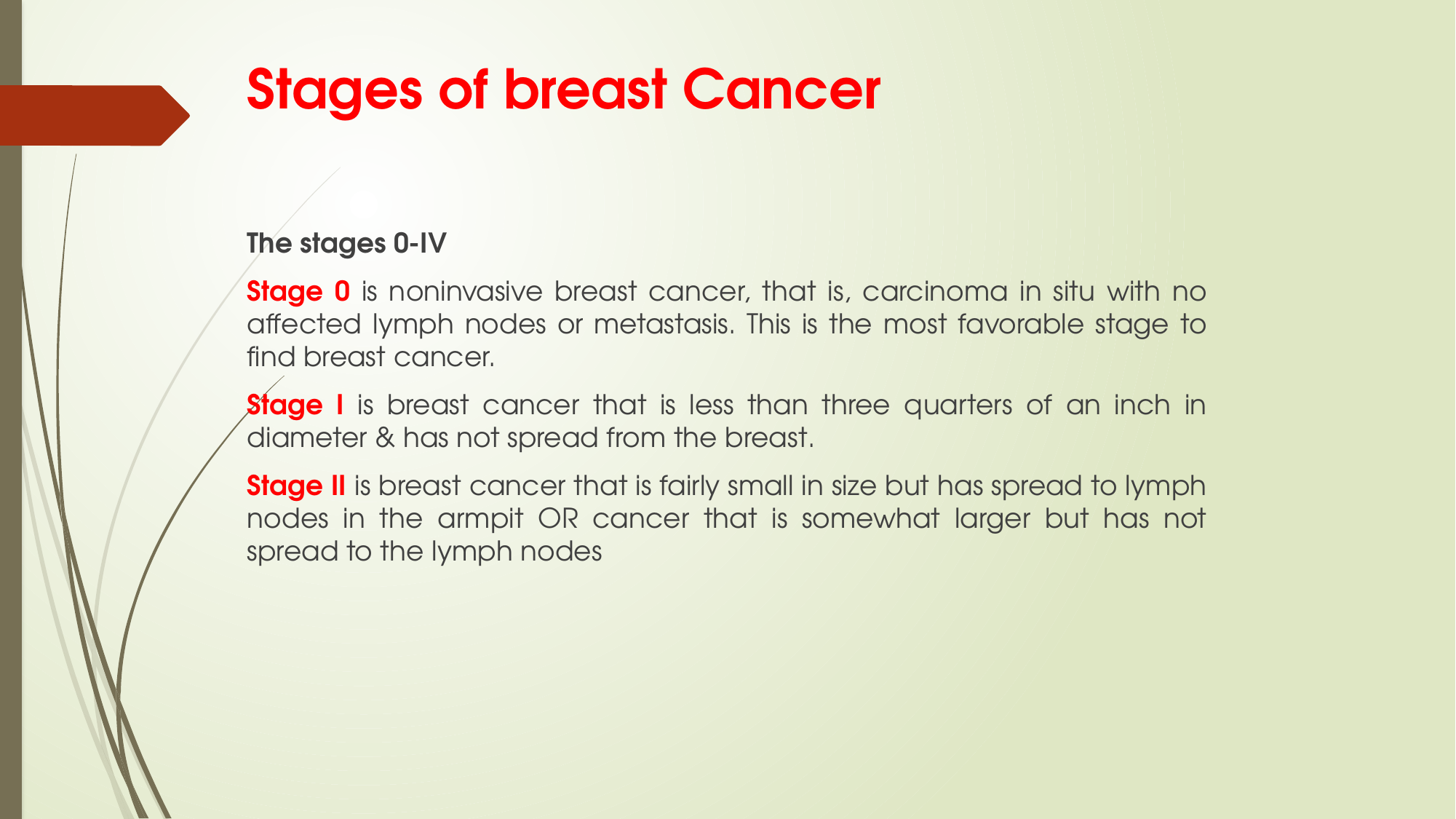

# Stages of breast Cancer
The stages 0-IV
Stage 0 is noninvasive breast cancer, that is, carcinoma in situ with no affected lymph nodes or metastasis. This is the most favorable stage to find breast cancer.
Stage I is breast cancer that is less than three quarters of an inch in diameter & has not spread from the breast.
Stage II is breast cancer that is fairly small in size but has spread to lymph nodes in the armpit OR cancer that is somewhat larger but has not spread to the lymph nodes